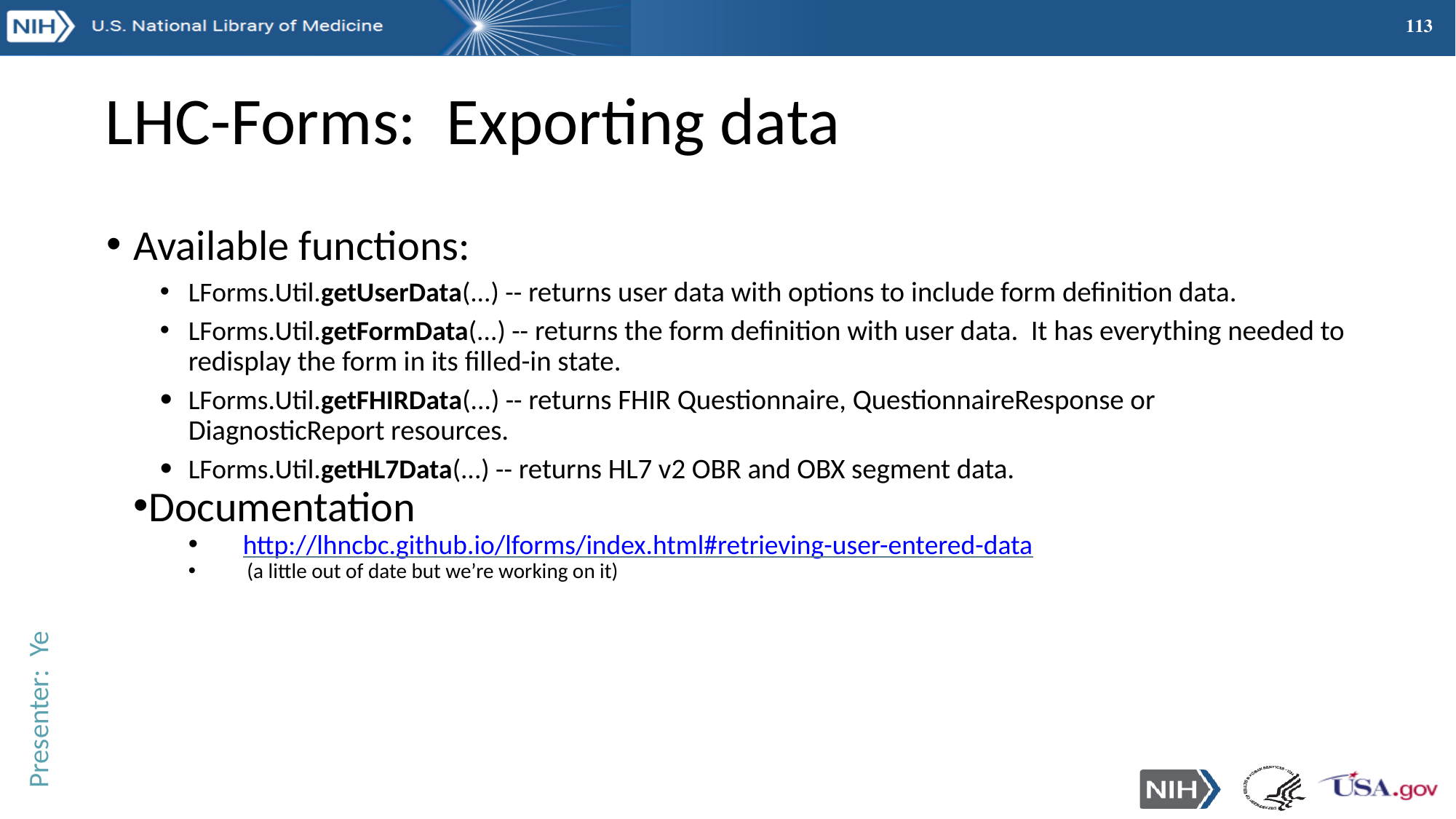

# LHC-Forms:  Exporting data
Available functions:
LForms.Util.getUserData(...) -- returns user data with options to include form definition data.
LForms.Util.getFormData(...) -- returns the form definition with user data.  It has everything needed to redisplay the form in its filled-in state.
LForms.Util.getFHIRData(...) -- returns FHIR Questionnaire, QuestionnaireResponse or DiagnosticReport resources.
LForms.Util.getHL7Data(...) -- returns HL7 v2 OBR and OBX segment data.
Documentation
http://lhncbc.github.io/lforms/index.html#retrieving-user-entered-data
(a little out of date but we’re working on it)
Presenter:  Ye